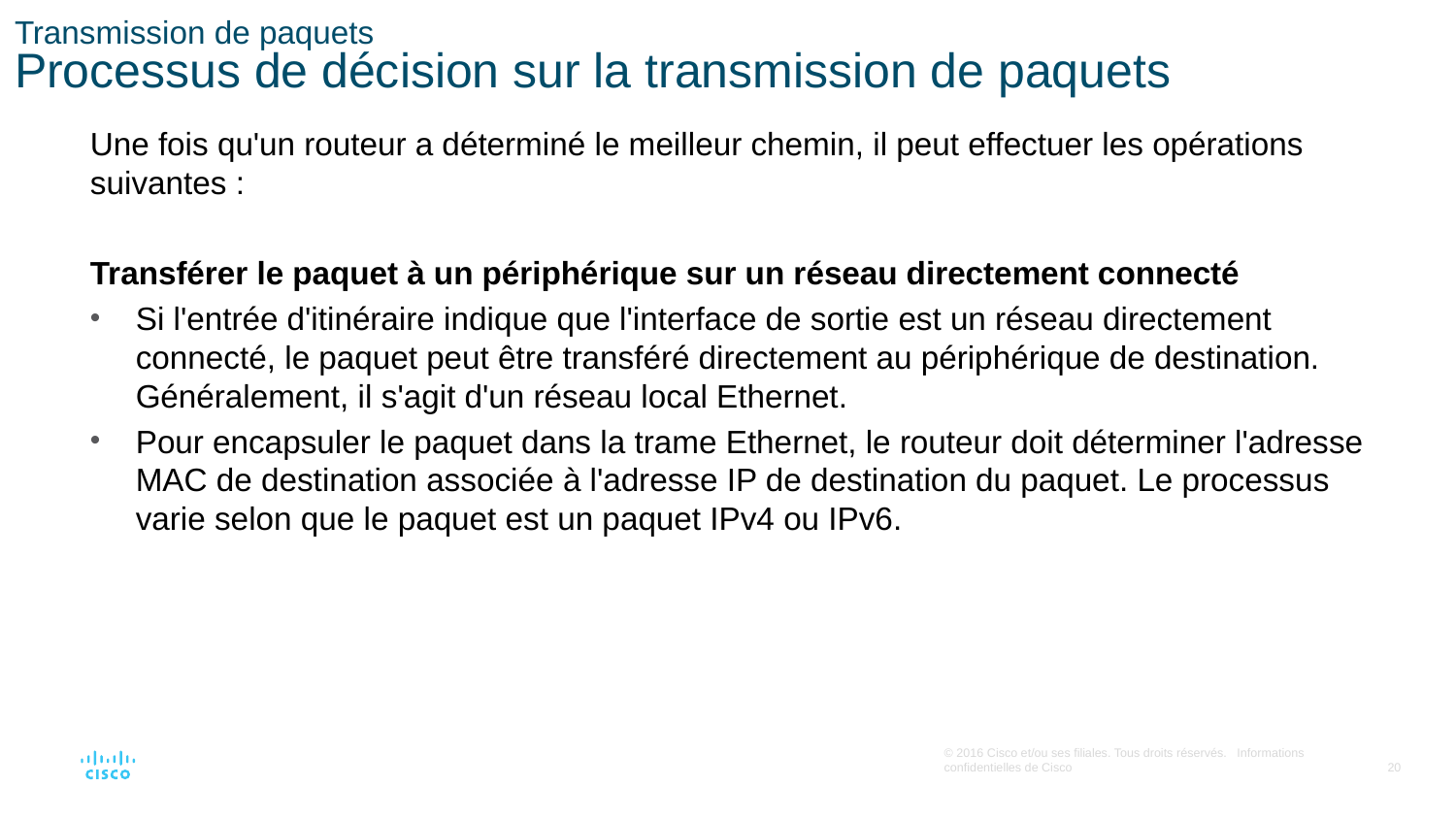

# Transmission de paquets Processus de décision sur la transmission de paquets
Une fois qu'un routeur a déterminé le meilleur chemin, il peut effectuer les opérations suivantes :

Transférer le paquet à un périphérique sur un réseau directement connecté
Si l'entrée d'itinéraire indique que l'interface de sortie est un réseau directement connecté, le paquet peut être transféré directement au périphérique de destination. Généralement, il s'agit d'un réseau local Ethernet.
Pour encapsuler le paquet dans la trame Ethernet, le routeur doit déterminer l'adresse MAC de destination associée à l'adresse IP de destination du paquet. Le processus varie selon que le paquet est un paquet IPv4 ou IPv6.